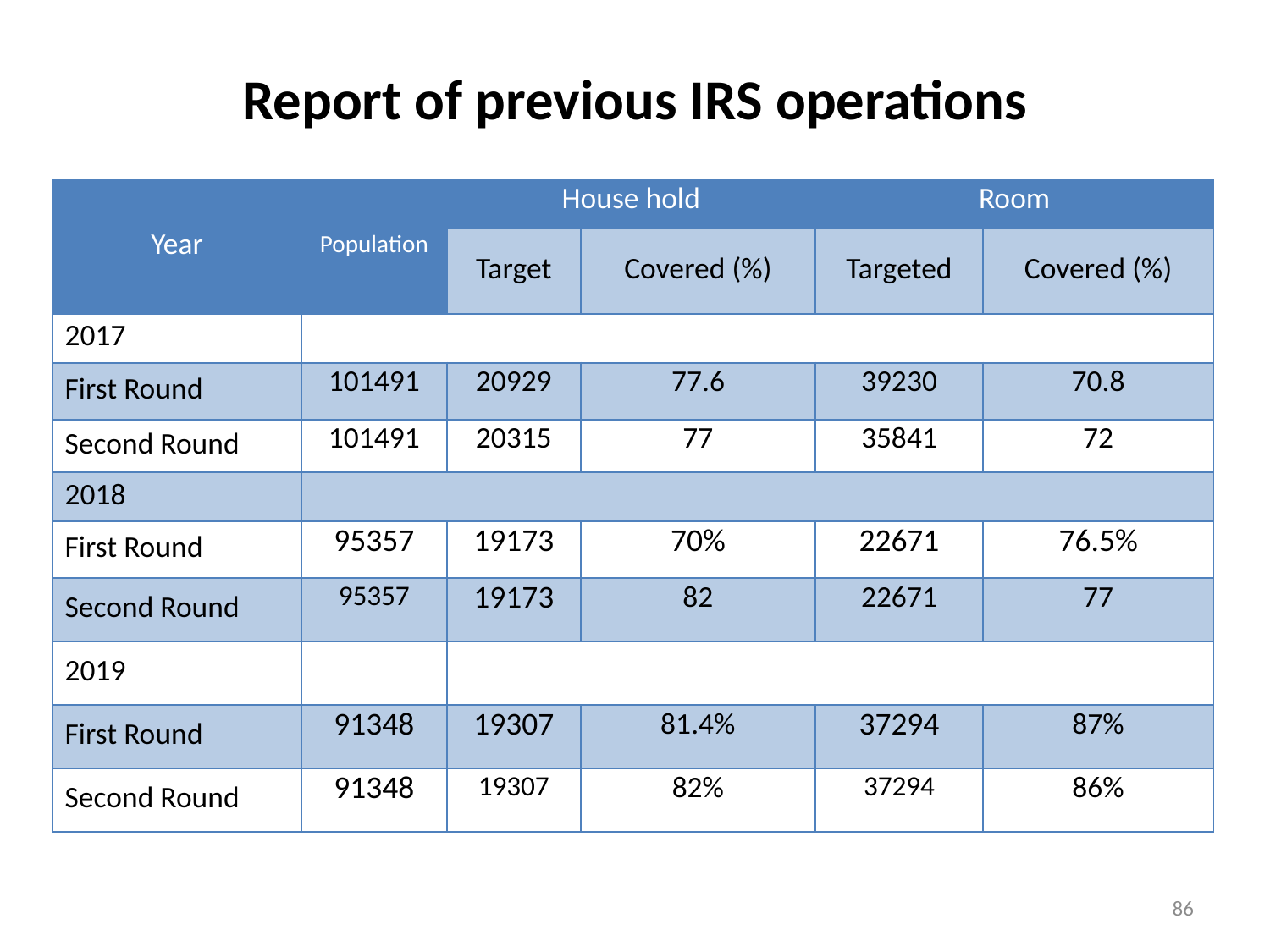

Report of previous IRS operations
| Year | Population | House hold |  | Room |  |
| --- | --- | --- | --- | --- | --- |
|  |  | Target | Covered (%) | Targeted | Covered (%) |
| 2017 |  |  |  |  |  |
| First Round | 101491 | 20929 | 77.6 | 39230 | 70.8 |
| Second Round | 101491 | 20315 | 77 | 35841 | 72 |
| 2018 |  |  |  |  |  |
| First Round | 95357 | 19173 | 70% | 22671 | 76.5% |
| Second Round | 95357 | 19173 | 82 | 22671 | 77 |
| 2019 |  |  |  |  |  |
| First Round | 91348 | 19307 | 81.4% | 37294 | 87% |
| Second Round | 91348 | 19307 | 82% | 37294 | 86% |
86